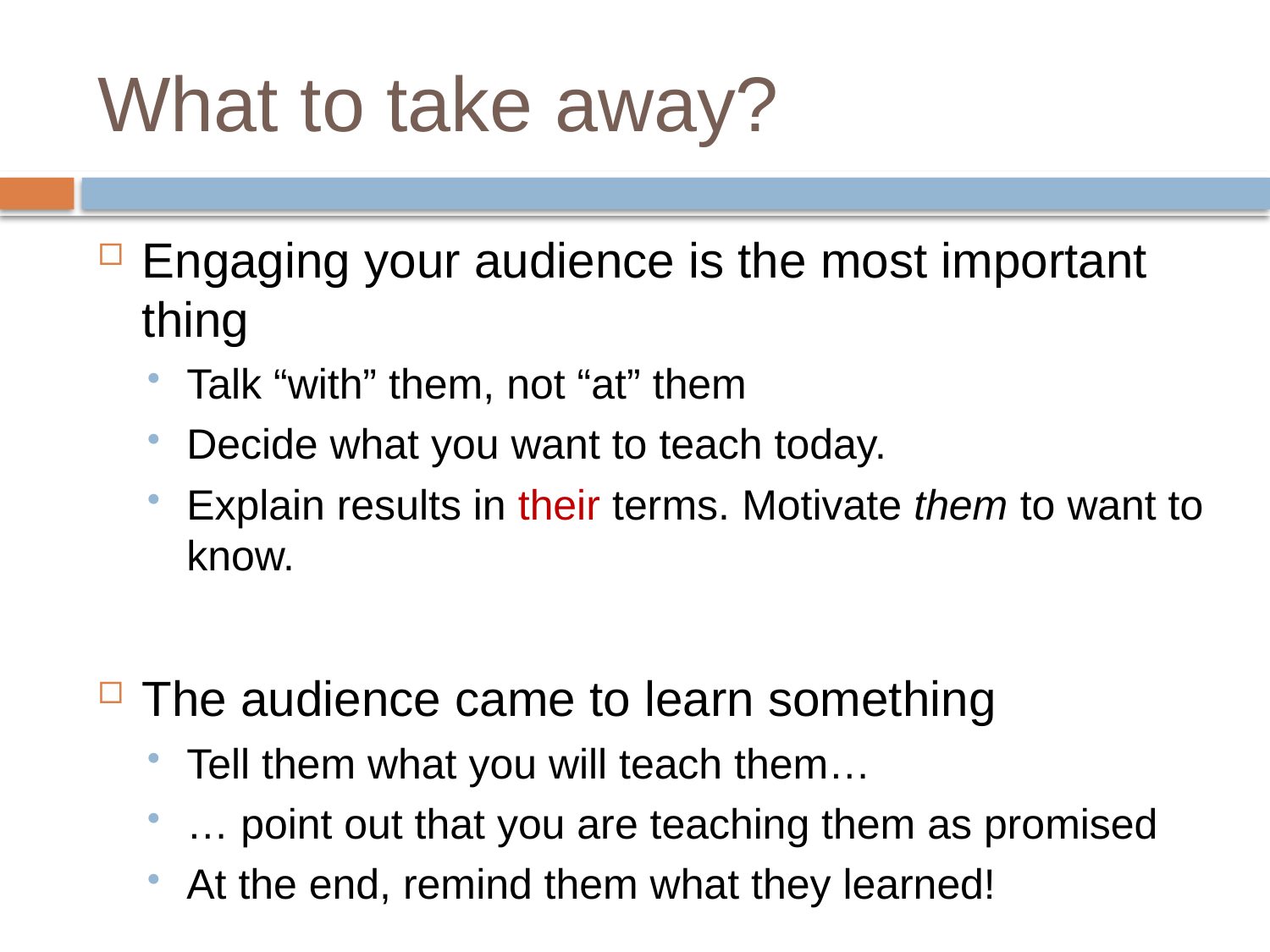

# What to take away?
Engaging your audience is the most important thing
Talk “with” them, not “at” them
Decide what you want to teach today.
Explain results in their terms. Motivate them to want to know.

The audience came to learn something
Tell them what you will teach them…
… point out that you are teaching them as promised
At the end, remind them what they learned!